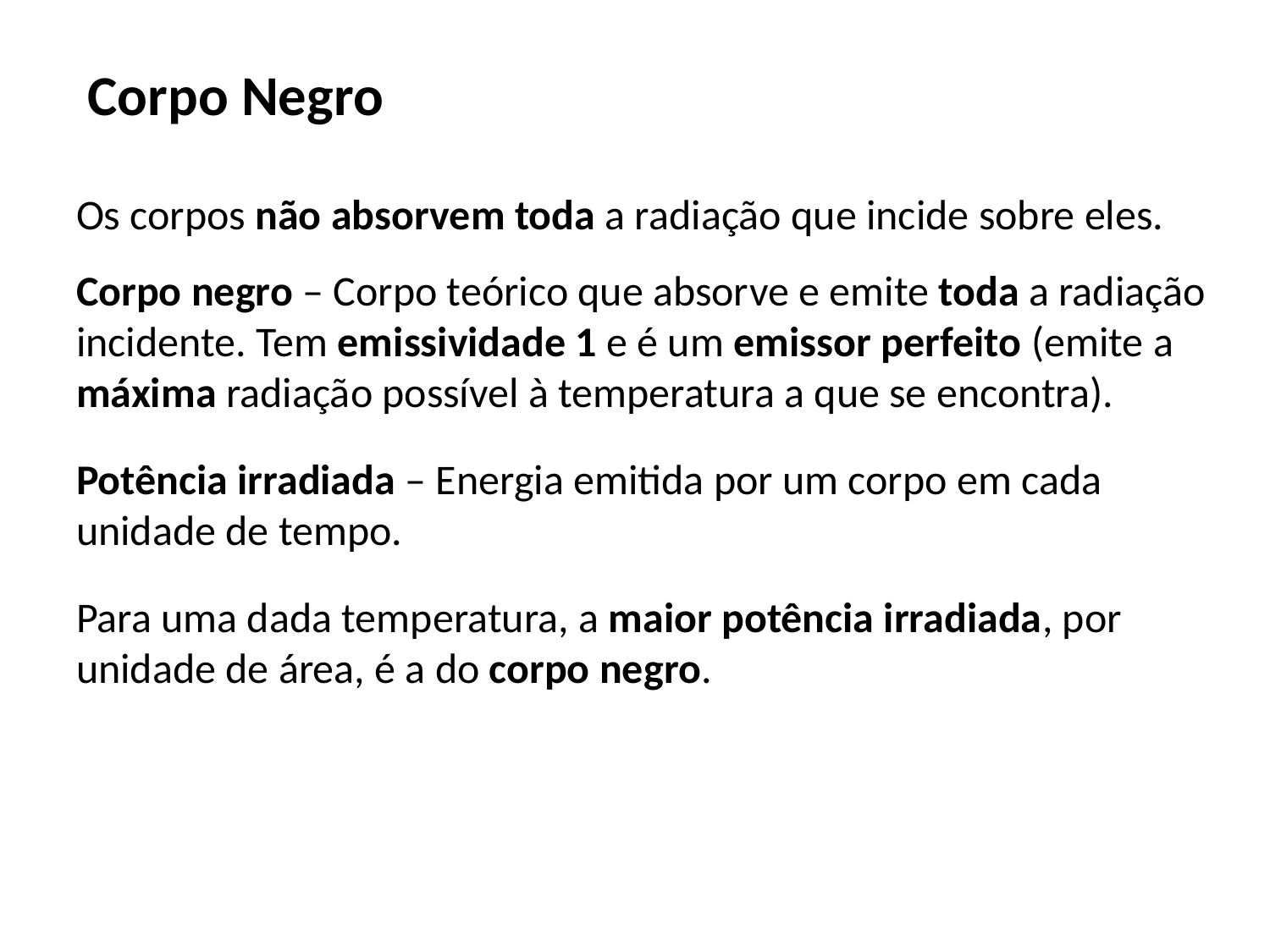

Corpo Negro
Os corpos não absorvem toda a radiação que incide sobre eles.
Corpo negro – Corpo teórico que absorve e emite toda a radiação incidente. Tem emissividade 1 e é um emissor perfeito (emite a máxima radiação possível à temperatura a que se encontra).
Potência irradiada – Energia emitida por um corpo em cada unidade de tempo.
Para uma dada temperatura, a maior potência irradiada, por unidade de área, é a do corpo negro.